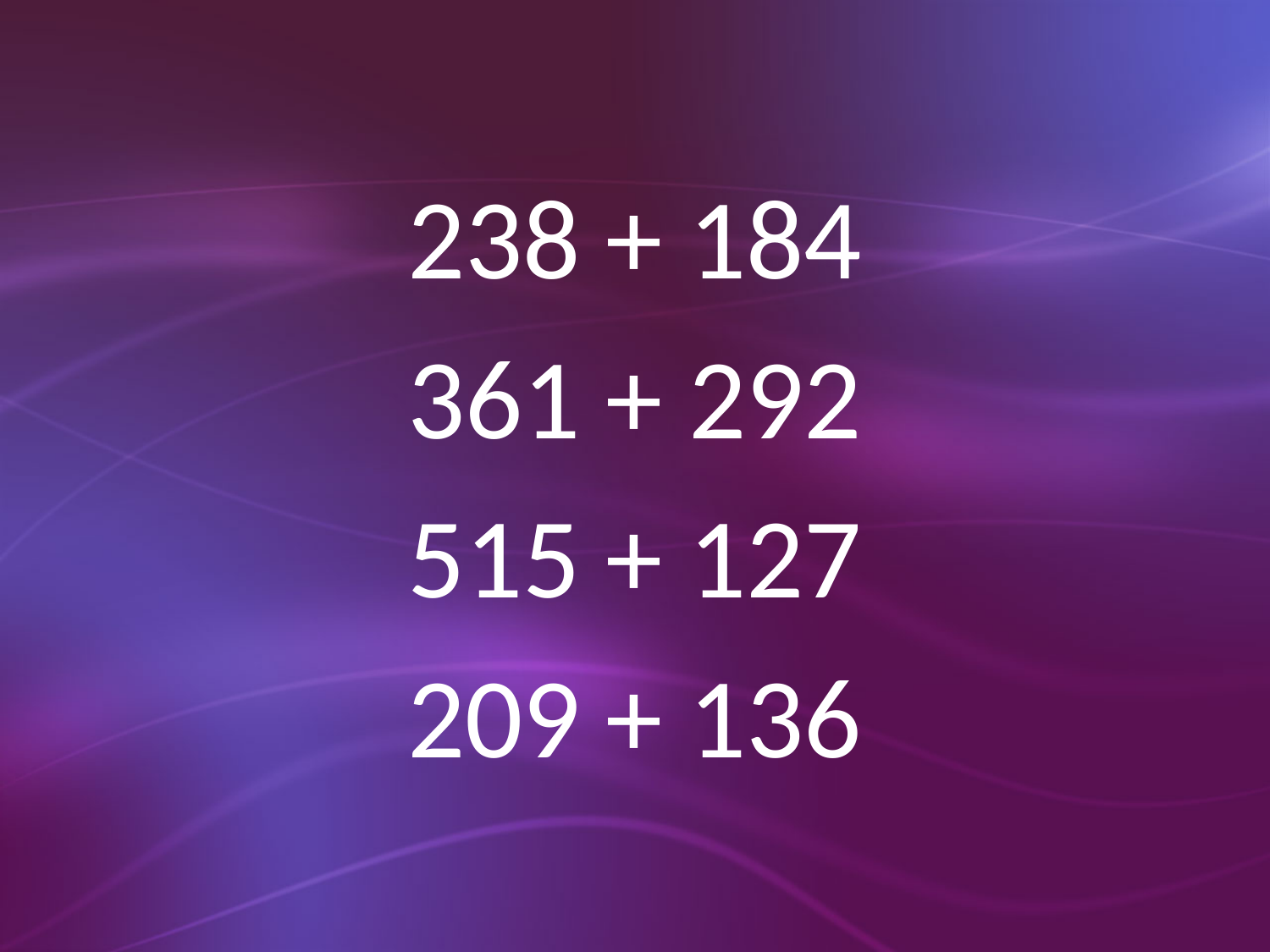

238 + 184
361 + 292
515 + 127
209 + 136